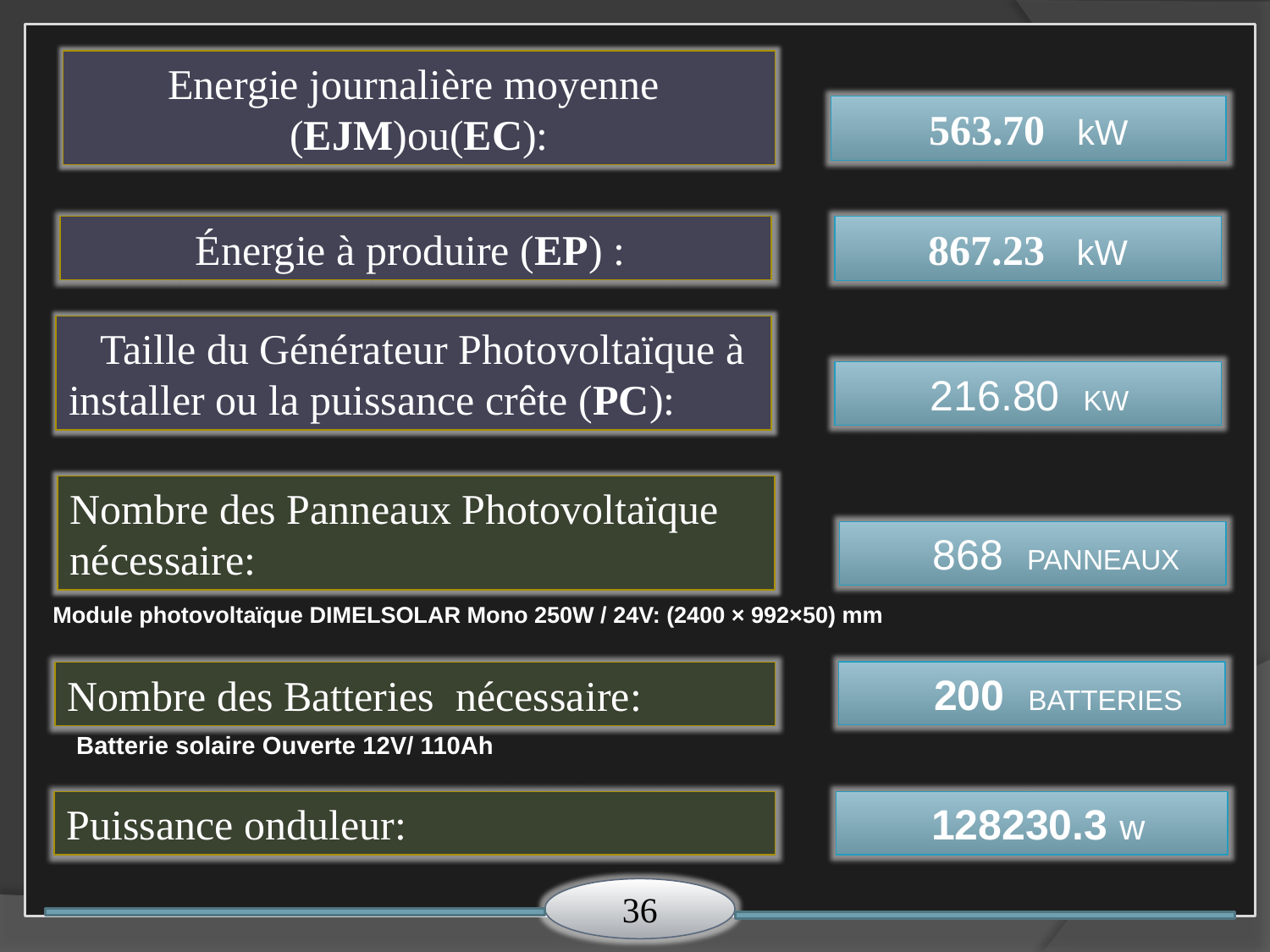

la capacité (C) de la batterie e

Energie journalière moyenne
(EJM)ou(EC):
 C=  22000  Ah
563.70   kW
867.23   kW
Énergie à produire (EP) :
   Taille du Générateur Photovoltaïque à installer ou la puissance crête (PC):
       216.80  KW
Nombre des Panneaux Photovoltaïque nécessaire:
    868  PANNEAUX
Module photovoltaïque DIMELSOLAR Mono 250W / 24V: (2400 × 992×50) mm
       200  BATTERIES
Nombre des Batteries  nécessaire:
Batterie solaire Ouverte 12V/ 110Ah
Puissance onduleur:
       128230.3 w
36